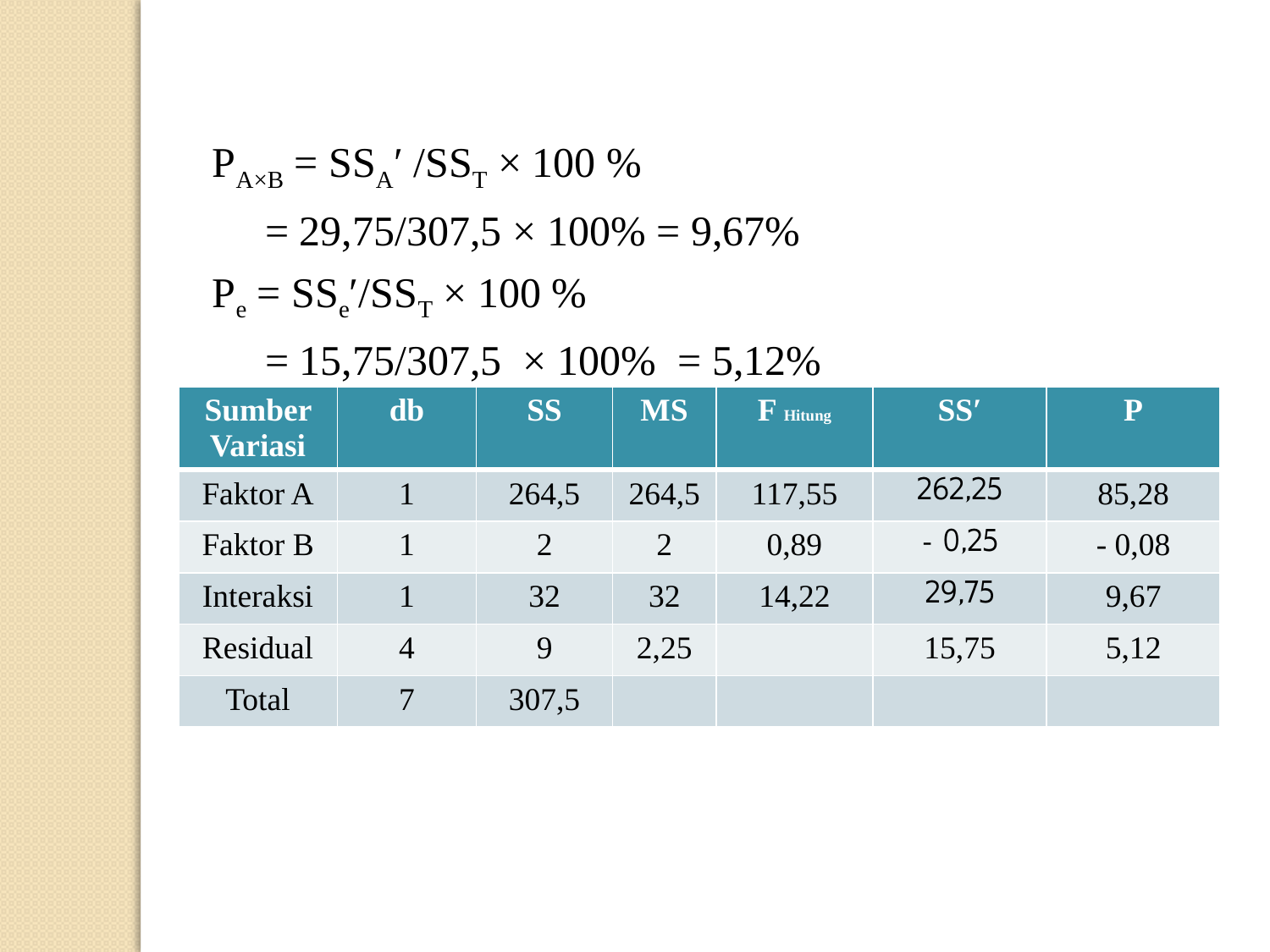

PA×B = SSA′ /SST × 100 %
     = 29,75/307,5 × 100% = 9,67%
Pe = SSe′/SST × 100 %
     = 15,75/307,5  × 100%  = 5,12%

| Sumber Variasi | db | SS | MS | F Hitung | SS′ | P |
| --- | --- | --- | --- | --- | --- | --- |
| Faktor A | 1 | 264,5 | 264,5 | 117,55 | 262,25 | 85,28 |
| Faktor B | 1 | 2 | 2 | 0,89 | - 0,25 | - 0,08 |
| Interaksi | 1 | 32 | 32 | 14,22 | 29,75 | 9,67 |
| Residual | 4 | 9 | 2,25 |  | 15,75 | 5,12 |
| Total | 7 | 307,5 |  |  |  |  |